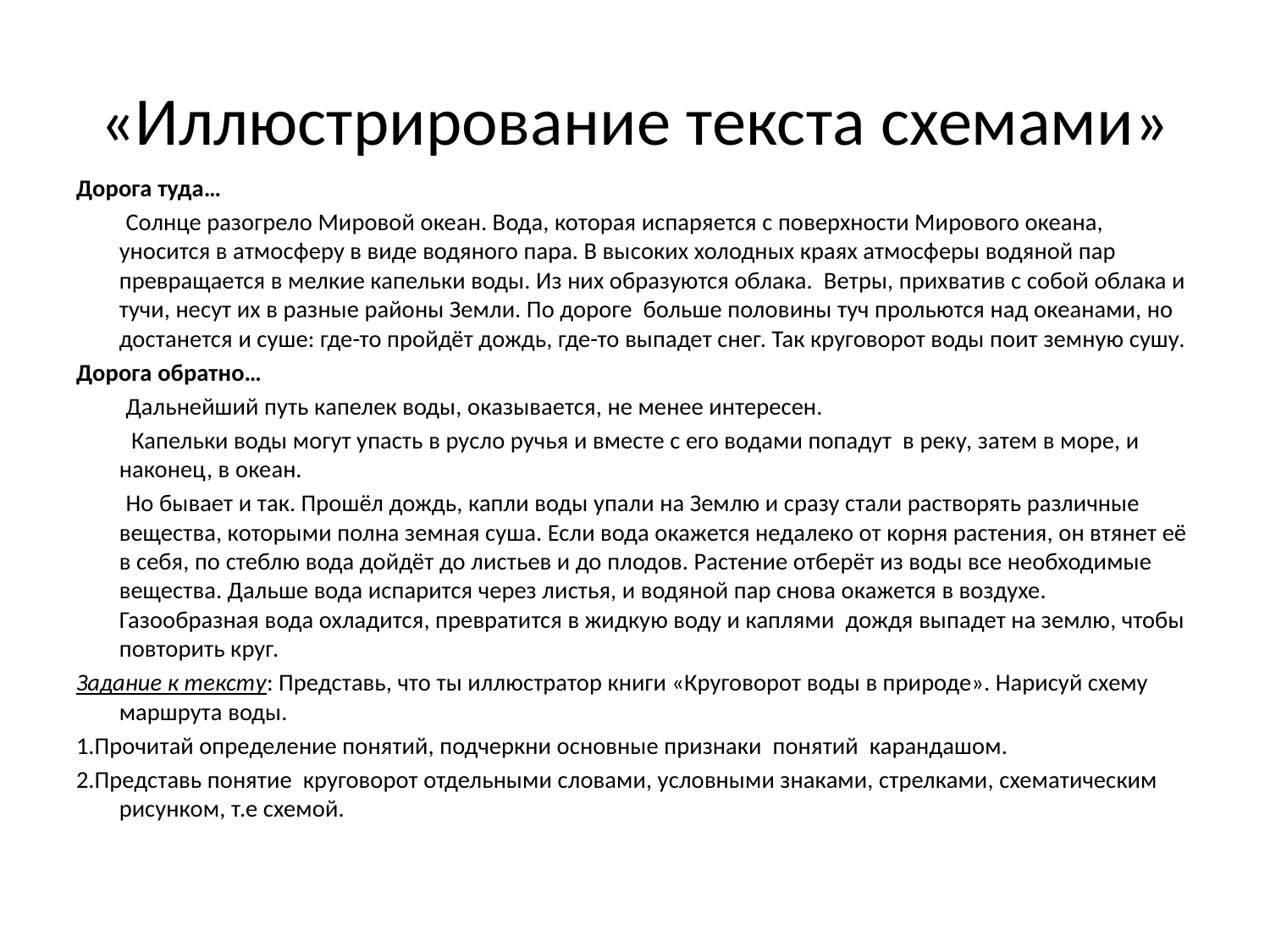

# «Иллюстрирование текста схемами»
Дорога туда…
         Солнце разогрело Мировой океан. Вода, которая испаряется с поверхности Мирового океана, уносится в атмосферу в виде водяного пара. В высоких холодных краях атмосферы водяной пар превращается в мелкие капельки воды. Из них образуются облака.  Ветры, прихватив с собой облака и тучи, несут их в разные районы Земли. По дороге  больше половины туч прольются над океанами, но достанется и суше: где-то пройдёт дождь, где-то выпадет снег. Так круговорот воды поит земную сушу.
Дорога обратно…
         Дальнейший путь капелек воды, оказывается, не менее интересен.
          Капельки воды могут упасть в русло ручья и вместе с его водами попадут  в реку, затем в море, и наконец, в океан.
         Но бывает и так. Прошёл дождь, капли воды упали на Землю и сразу стали растворять различные вещества, которыми полна земная суша. Если вода окажется недалеко от корня растения, он втянет её в себя, по стеблю вода дойдёт до листьев и до плодов. Растение отберёт из воды все необходимые вещества. Дальше вода испарится через листья, и водяной пар снова окажется в воздухе. Газообразная вода охладится, превратится в жидкую воду и каплями  дождя выпадет на землю, чтобы повторить круг.
Задание к тексту: Представь, что ты иллюстратор книги «Круговорот воды в природе». Нарисуй схему маршрута воды.
1.Прочитай определение понятий, подчеркни основные признаки  понятий  карандашом.
2.Представь понятие  круговорот отдельными словами, условными знаками, стрелками, схематическим рисунком, т.е схемой.